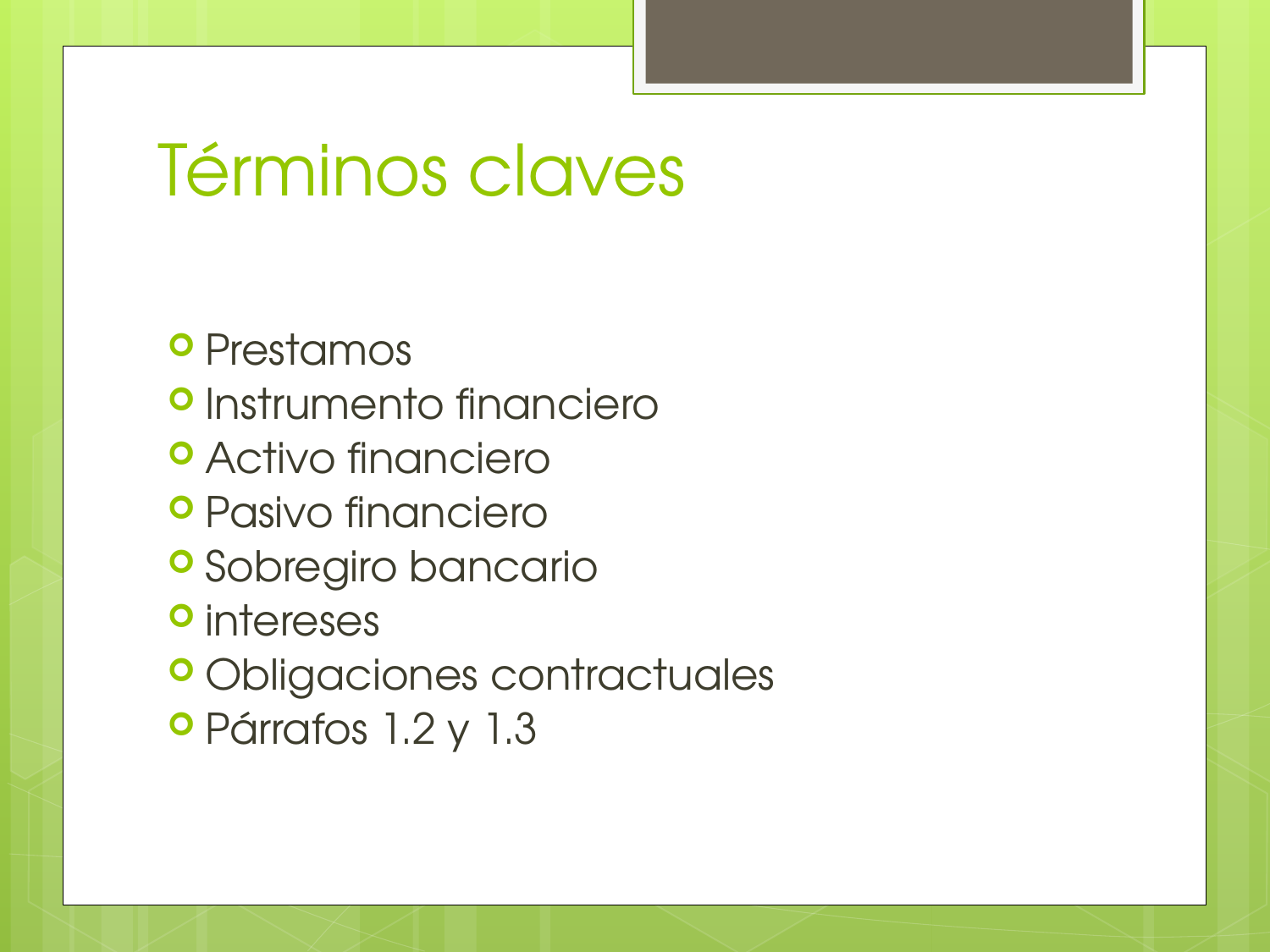

# Términos claves
Prestamos
Instrumento financiero
Activo financiero
Pasivo financiero
Sobregiro bancario
intereses
Obligaciones contractuales
Párrafos 1.2 y 1.3